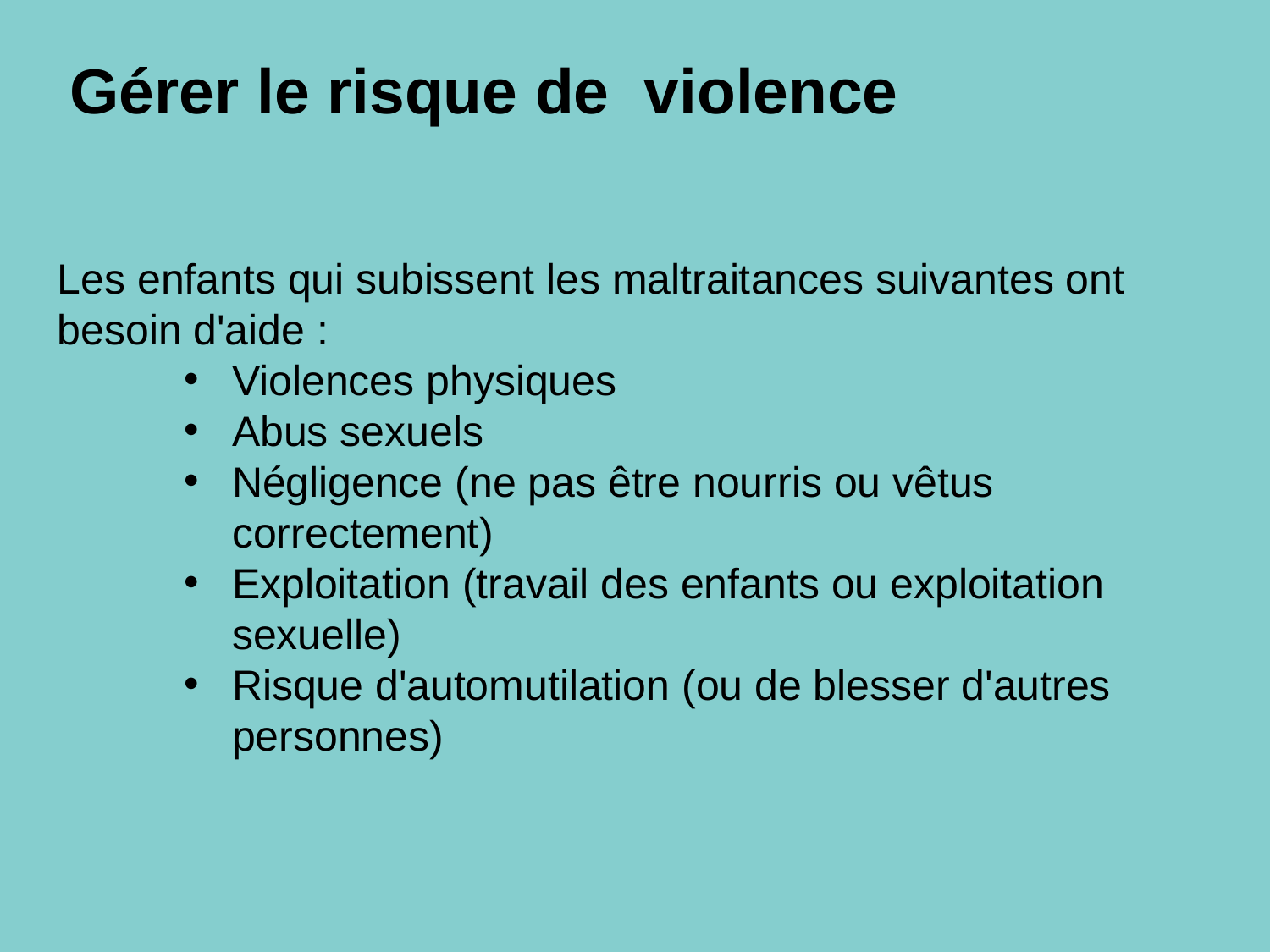

# Gérer le risque de  violence

Les enfants qui subissent les maltraitances suivantes ont besoin d'aide :
Violences physiques
Abus sexuels
Négligence (ne pas être nourris ou vêtus   correctement)
Exploitation (travail des enfants ou exploitation sexuelle)
Risque d'automutilation (ou de blesser d'autres  personnes)